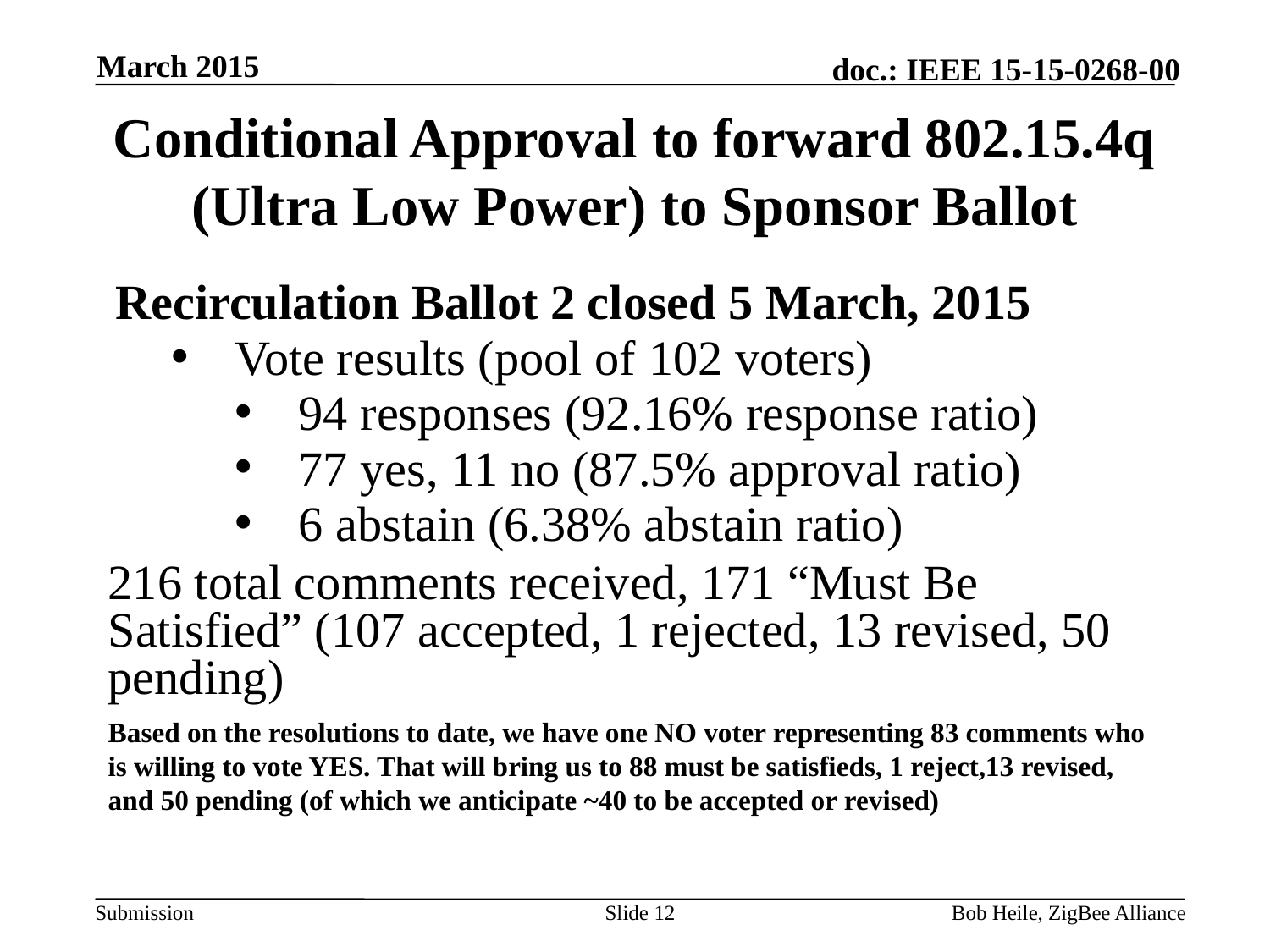

March 2015
# Conditional Approval to forward 802.15.4q (Ultra Low Power) to Sponsor Ballot
Recirculation Ballot 2 closed 5 March, 2015
Vote results (pool of 102 voters)
94 responses (92.16% response ratio)
77 yes, 11 no (87.5% approval ratio)
6 abstain (6.38% abstain ratio)
216 total comments received, 171 “Must Be Satisfied” (107 accepted, 1 rejected, 13 revised, 50 pending)
Based on the resolutions to date, we have one NO voter representing 83 comments who is willing to vote YES. That will bring us to 88 must be satisfieds, 1 reject,13 revised, and 50 pending (of which we anticipate ~40 to be accepted or revised)

Slide 12
Bob Heile, ZigBee Alliance